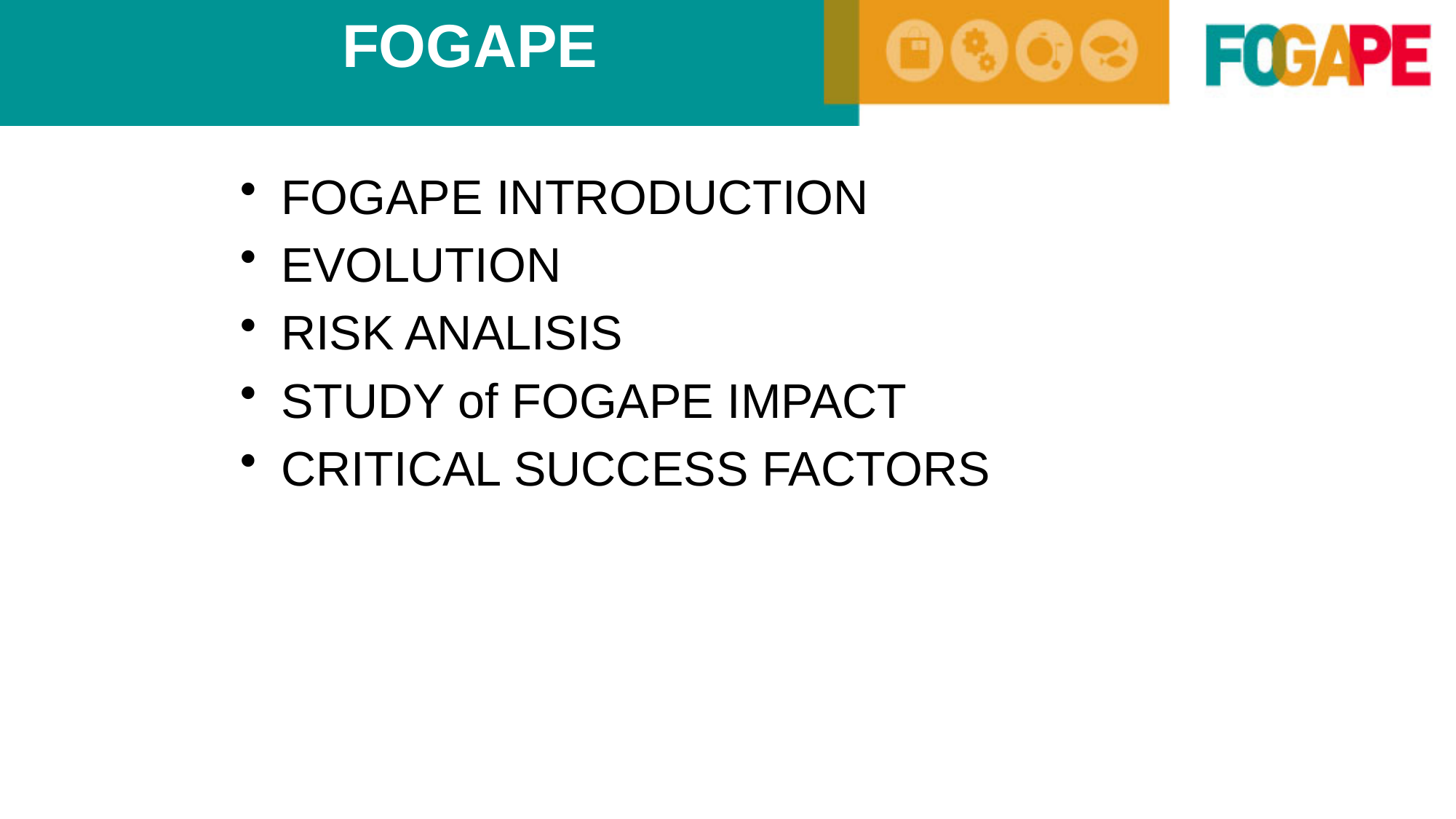

# FOGAPE
FOGAPE INTRODUCTION
EVOLUTION
RISK ANALISIS
STUDY of FOGAPE IMPACT
CRITICAL SUCCESS FACTORS